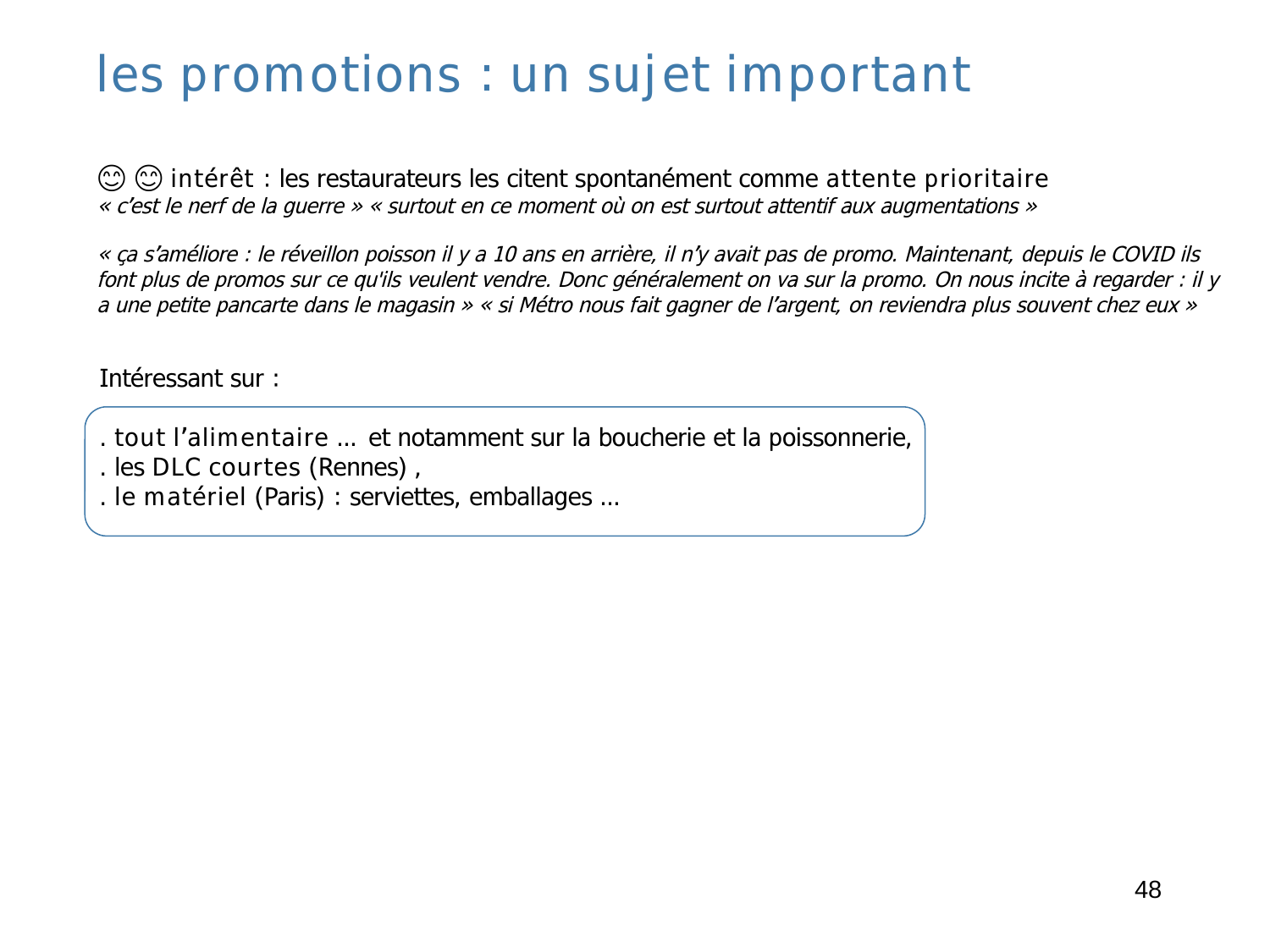

les promotions : un sujet important
😊 😊 intérêt : les restaurateurs les citent spontanément comme attente prioritaire
« c’est le nerf de la guerre » « surtout en ce moment où on est surtout attentif aux augmentations »
« ça s’améliore : le réveillon poisson il y a 10 ans en arrière, il n’y avait pas de promo. Maintenant, depuis le COVID ils font plus de promos sur ce qu'ils veulent vendre. Donc généralement on va sur la promo. On nous incite à regarder : il y a une petite pancarte dans le magasin » « si Métro nous fait gagner de l’argent, on reviendra plus souvent chez eux »
Intéressant sur :

. tout l’alimentaire … et notamment sur la boucherie et la poissonnerie,
. les DLC courtes (Rennes) ,
. le matériel (Paris) : serviettes, emballages …

48